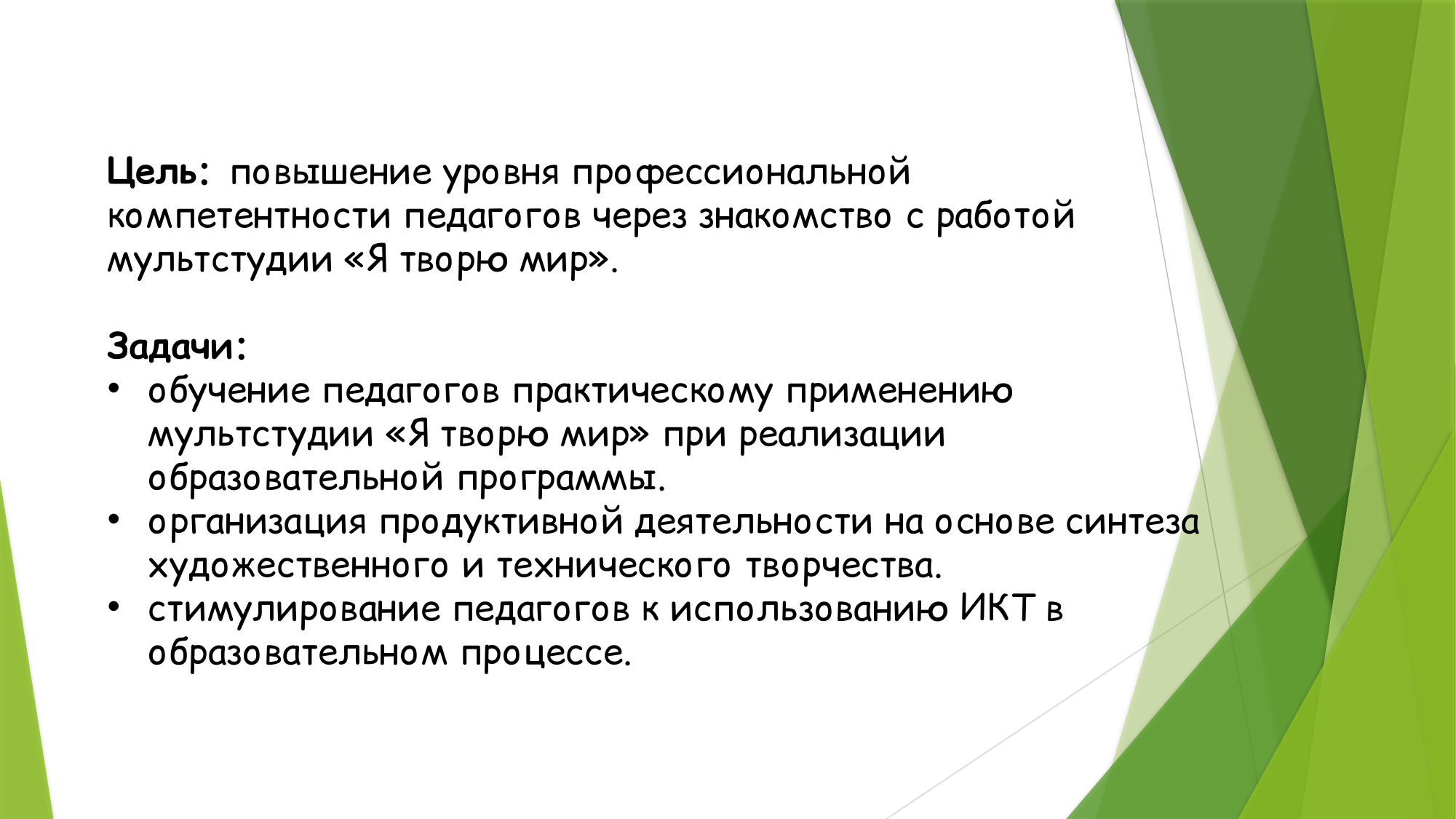

Цель: повышение уровня профессиональной компетентности педагогов через знакомство с работой мультстудии «Я творю мир».

Задачи:
обучение педагогов практическому применению мультстудии «Я творю мир» при реализации образовательной программы.
организация продуктивной деятельности на основе синтеза художественного и технического творчества.
стимулирование педагогов к использованию ИКТ в образовательном процессе.